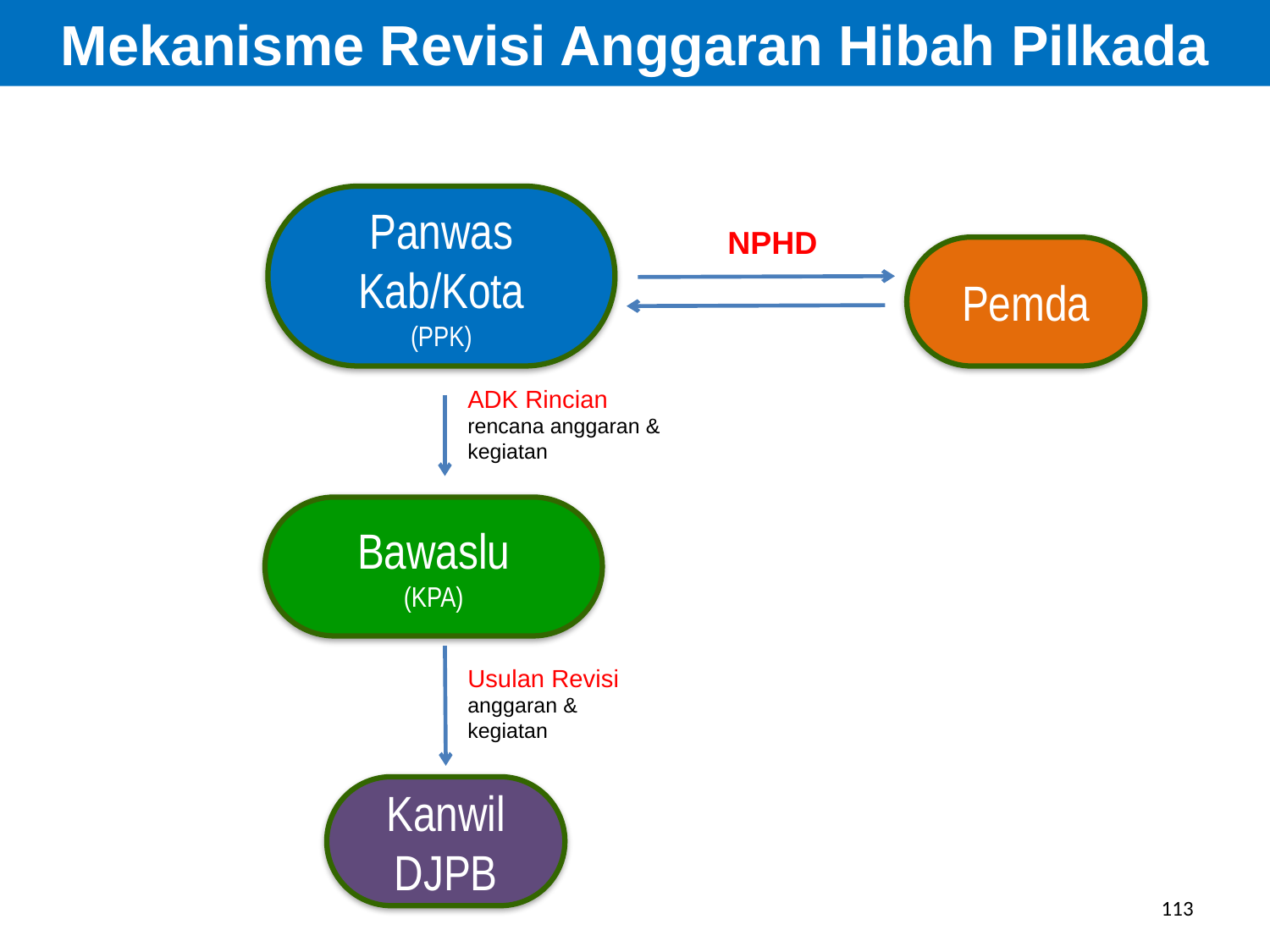

Mekanisme Revisi Anggaran Hibah Pilkada
Panwas Kab/Kota
(PPK)
NPHD
Pemda
ADK Rincian rencana anggaran & kegiatan
Bawaslu
(KPA)
Usulan Revisi anggaran & kegiatan
Kanwil DJPB
113